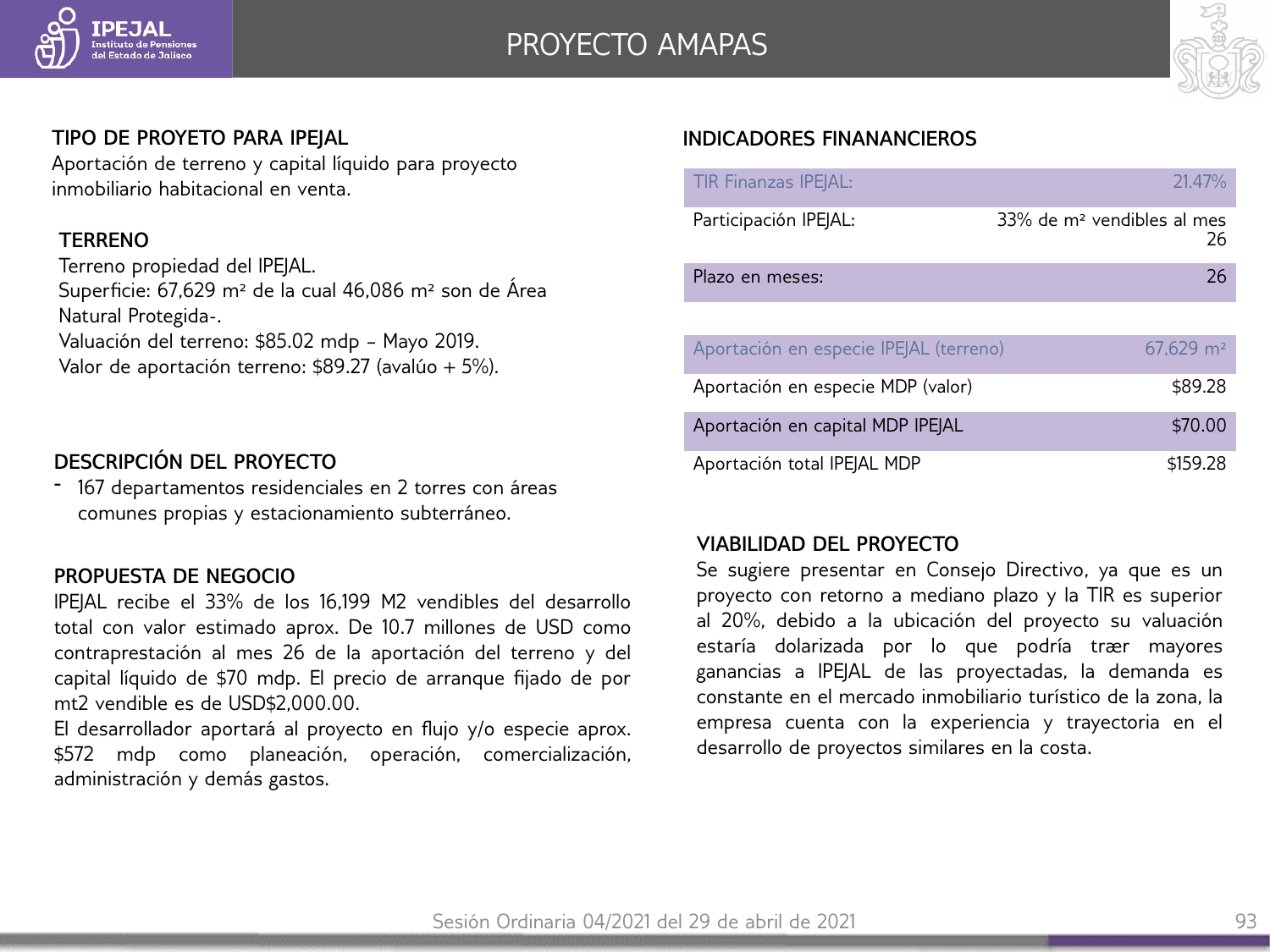

PROYECTO AMAPAS
TIPO DE PROYETO PARA IPEJAL
Aportación de terreno y capital líquido para proyecto inmobiliario habitacional en venta.
INDICADORES FINANANCIEROS
| TIR Finanzas IPEJAL: | 21.47% |
| --- | --- |
| Participación IPEJAL: | 33% de m² vendibles al mes 26 |
| Plazo en meses: | 26 |
TERRENO
Terreno propiedad del IPEJAL.
Superficie: 67,629 m² de la cual 46,086 m² son de Área Natural Protegida-.
Valuación del terreno: $85.02 mdp – Mayo 2019.
Valor de aportación terreno: $89.27 (avalúo + 5%).

| Aportación en especie IPEJAL (terreno) | 67,629 m² |
| --- | --- |
| Aportación en especie MDP (valor) | $89.28 |
| Aportación en capital MDP IPEJAL | $70.00 |
| Aportación total IPEJAL MDP | $159.28 |
DESCRIPCIÓN DEL PROYECTO
167 departamentos residenciales en 2 torres con áreas comunes propias y estacionamiento subterráneo.

PROPUESTA DE NEGOCIO
IPEJAL recibe el 33% de los 16,199 M2 vendibles del desarrollo total con valor estimado aprox. De 10.7 millones de USD como contraprestación al mes 26 de la aportación del terreno y del capital líquido de $70 mdp. El precio de arranque fijado de por mt2 vendible es de USD$2,000.00.
El desarrollador aportará al proyecto en flujo y/o especie aprox. $572 mdp como planeación, operación, comercialización, administración y demás gastos.
VIABILIDAD DEL PROYECTO
Se sugiere presentar en Consejo Directivo, ya que es un proyecto con retorno a mediano plazo y la TIR es superior al 20%, debido a la ubicación del proyecto su valuación estaría dolarizada por lo que podría traer mayores ganancias a IPEJAL de las proyectadas, la demanda es constante en el mercado inmobiliario turístico de la zona, la empresa cuenta con la experiencia y trayectoria en el desarrollo de proyectos similares en la costa.
93
Sesión Ordinaria 04/2021 del 29 de abril de 2021